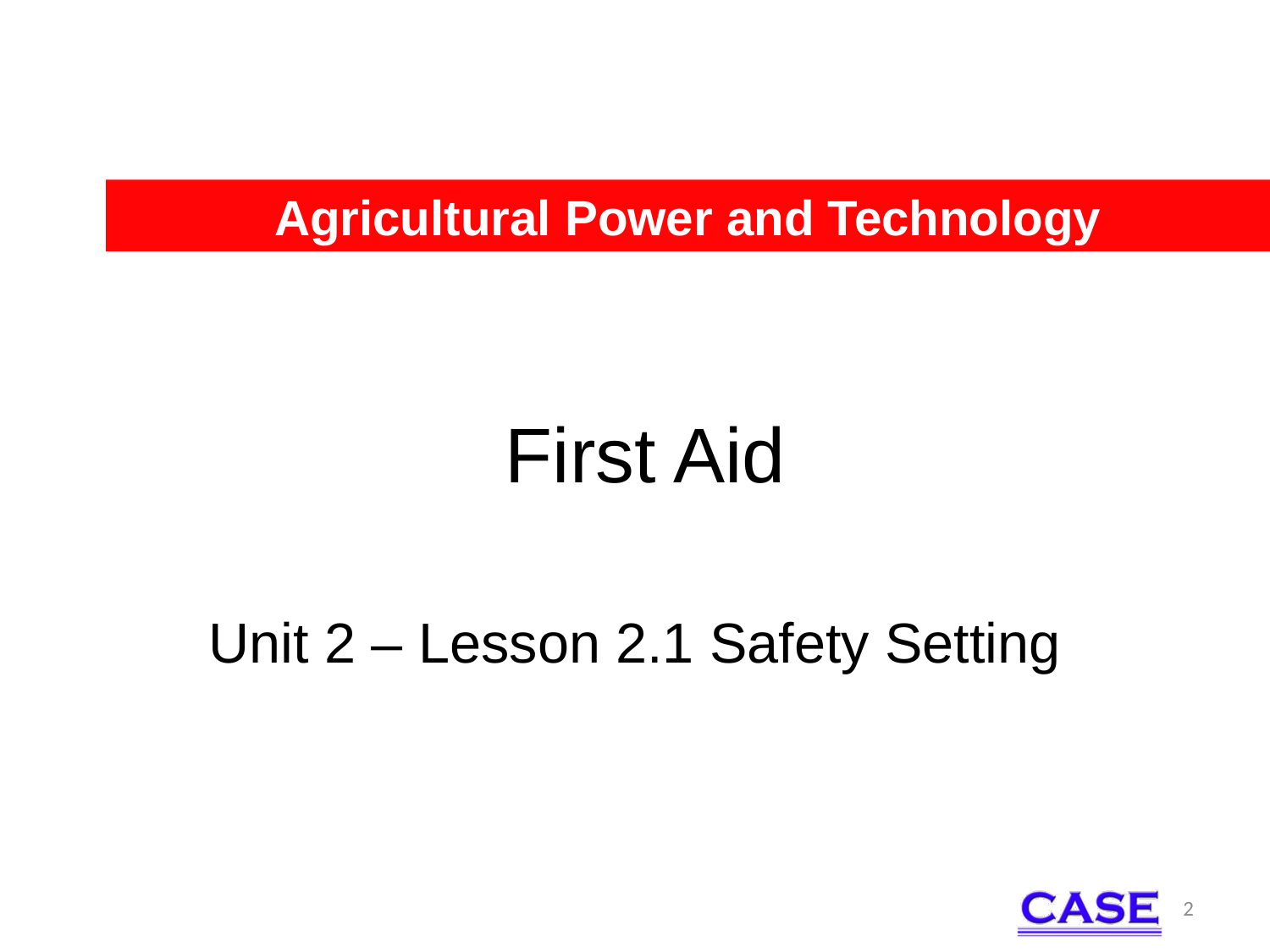

Agricultural Power and Technology
# First Aid
Unit 2 – Lesson 2.1 Safety Setting
2